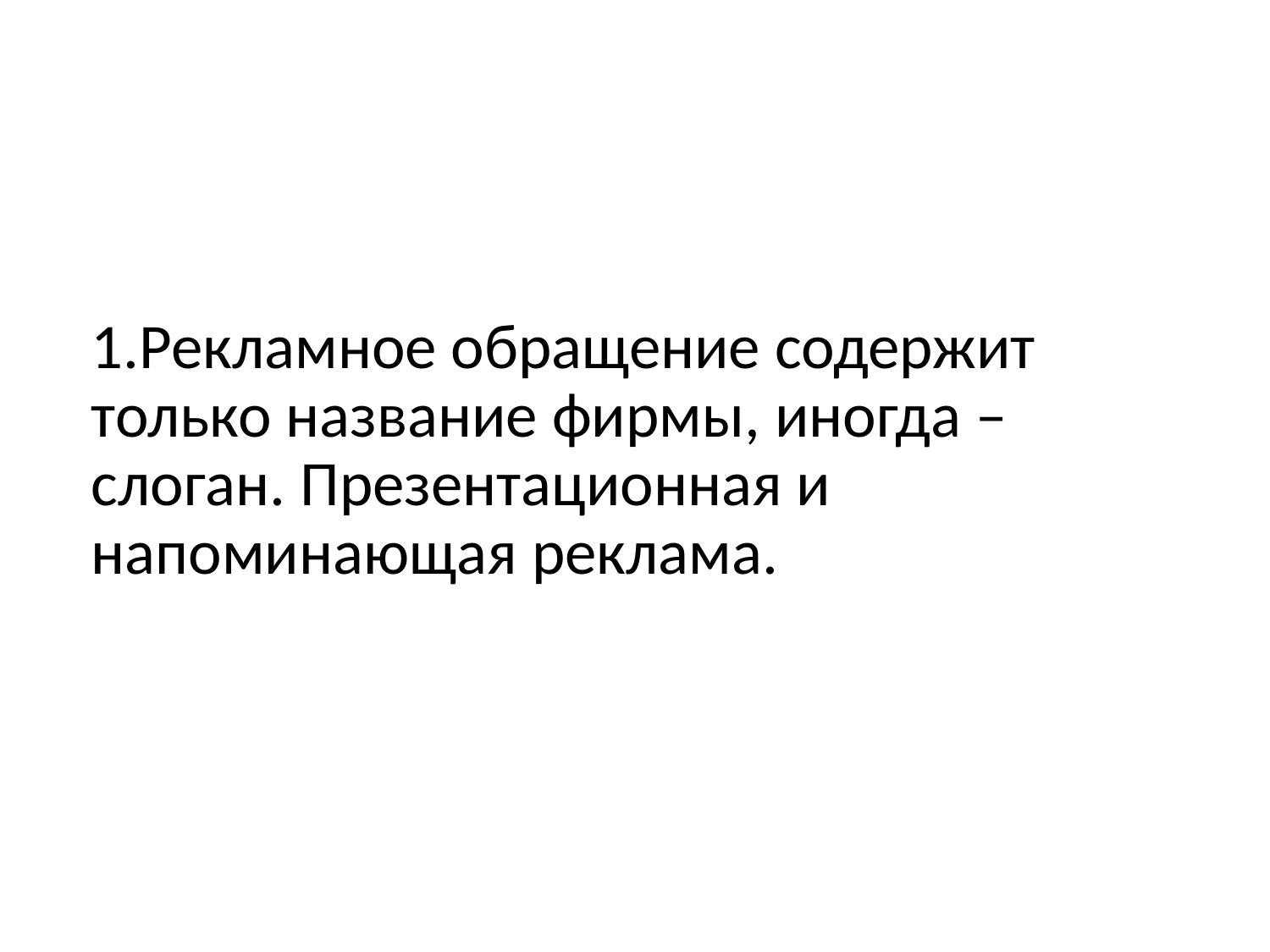

1.Рекламное обращение содержит только название фирмы, иногда – слоган. Презентационная и напоминающая реклама.